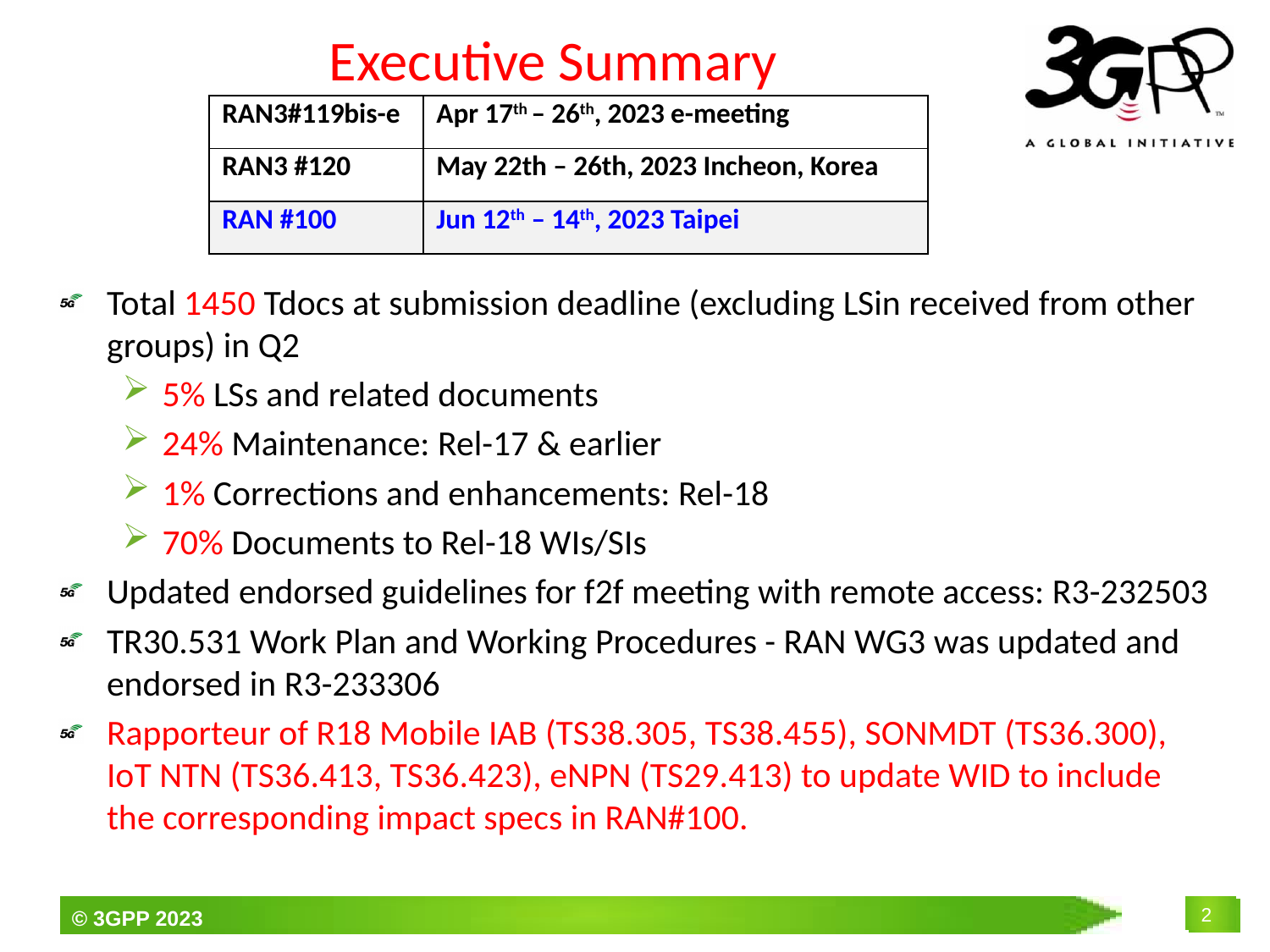

# Executive Summary
| RAN3#119bis-e | Apr 17th – 26th, 2023 e-meeting |
| --- | --- |
| RAN3 #120 | May 22th – 26th, 2023 Incheon, Korea |
| RAN #100 | Jun 12th – 14th, 2023 Taipei |
Total 1450 Tdocs at submission deadline (excluding LSin received from other groups) in Q2
5% LSs and related documents
24% Maintenance: Rel-17 & earlier
1% Corrections and enhancements: Rel-18
70% Documents to Rel-18 WIs/SIs
Updated endorsed guidelines for f2f meeting with remote access: R3-232503
TR30.531 Work Plan and Working Procedures - RAN WG3 was updated and endorsed in R3-233306
Rapporteur of R18 Mobile IAB (TS38.305, TS38.455), SONMDT (TS36.300), IoT NTN (TS36.413, TS36.423), eNPN (TS29.413) to update WID to include the corresponding impact specs in RAN#100.

2